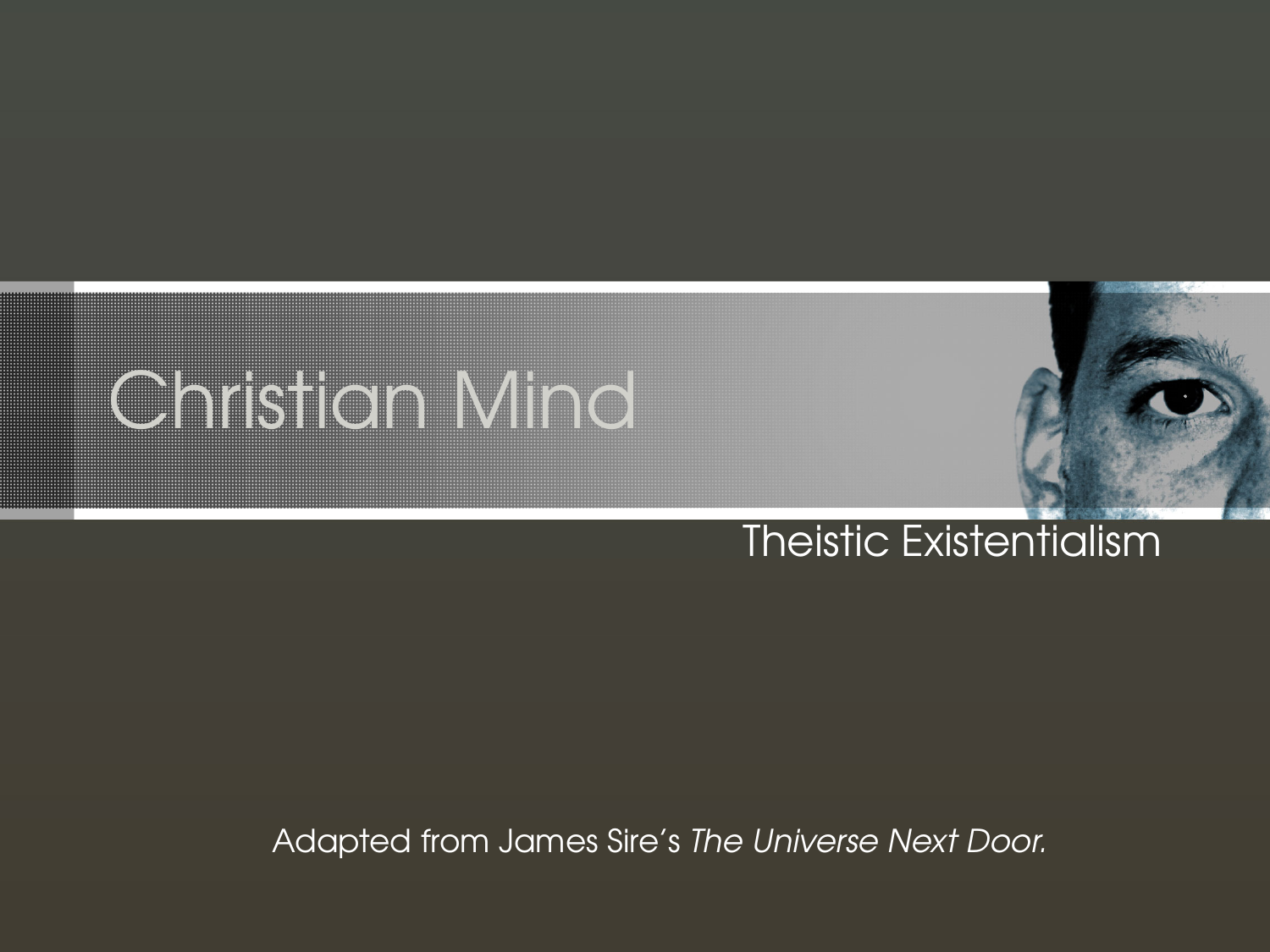

# Christian Mind
Theistic Existentialism
Adapted from James Sire’s The Universe Next Door.